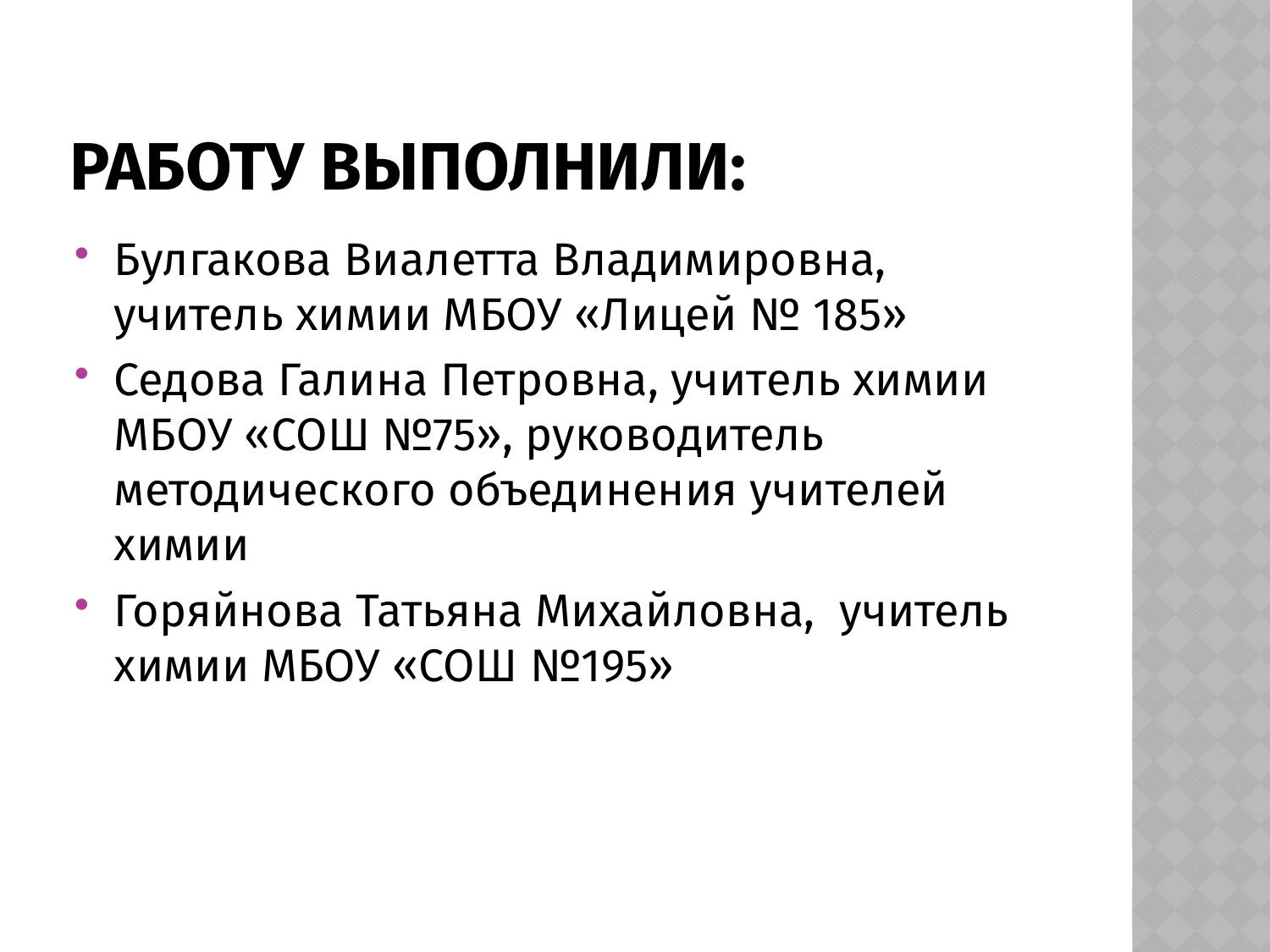

# Работу выполнили:
Булгакова Виалетта Владимировна, учитель химии МБОУ «Лицей № 185»
Седова Галина Петровна, учитель химии МБОУ «СОШ №75», руководитель методического объединения учителей химии
Горяйнова Татьяна Михайловна,  учитель химии МБОУ «СОШ №195»